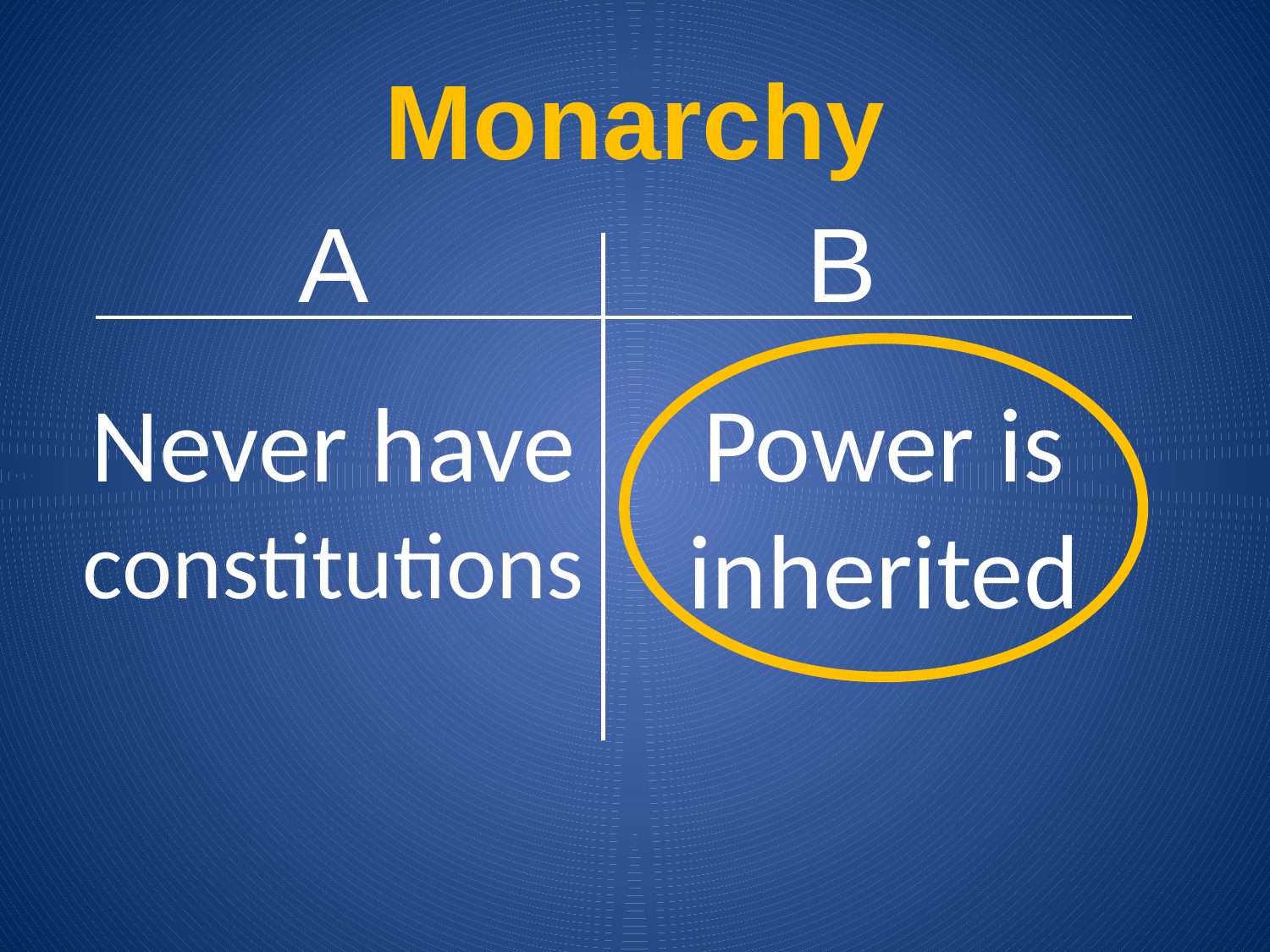

# Monarchy
A
B

Never have constitutions
Power is inherited